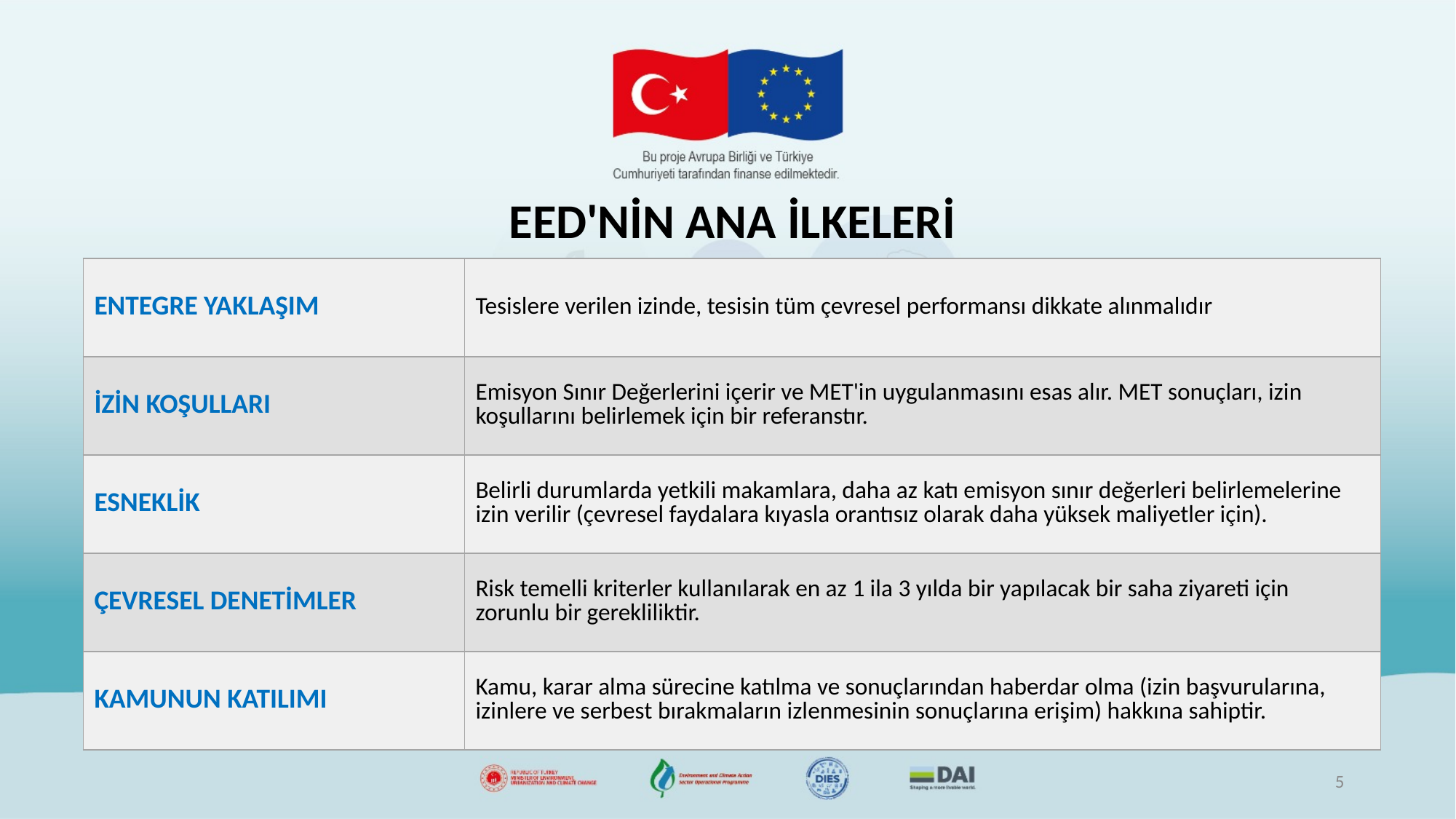

# EED'NİN ANA İLKELERİ
| ENTEGRE YAKLAŞIM | Tesislere verilen izinde, tesisin tüm çevresel performansı dikkate alınmalıdır |
| --- | --- |
| İZİN KOŞULLARI | Emisyon Sınır Değerlerini içerir ve MET'in uygulanmasını esas alır. MET sonuçları, izin koşullarını belirlemek için bir referanstır. |
| ESNEKLİK | Belirli durumlarda yetkili makamlara, daha az katı emisyon sınır değerleri belirlemelerine izin verilir (çevresel faydalara kıyasla orantısız olarak daha yüksek maliyetler için). |
| ÇEVRESEL DENETİMLER | Risk temelli kriterler kullanılarak en az 1 ila 3 yılda bir yapılacak bir saha ziyareti için zorunlu bir gerekliliktir. |
| KAMUNUN KATILIMI | Kamu, karar alma sürecine katılma ve sonuçlarından haberdar olma (izin başvurularına, izinlere ve serbest bırakmaların izlenmesinin sonuçlarına erişim) hakkına sahiptir. |
5